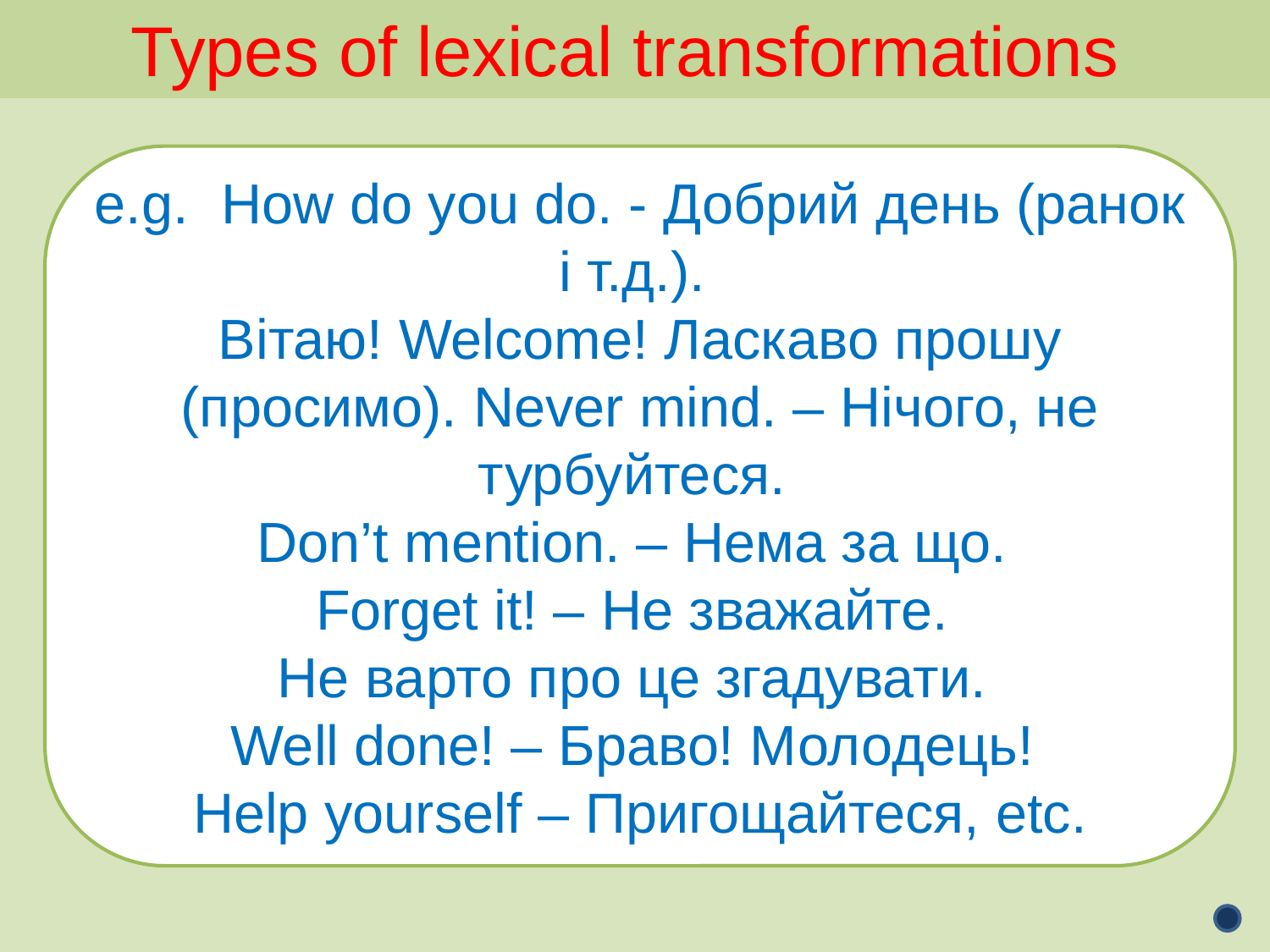

Types of lexical transformations
e.g.	How do you do. - Добрий день (ранок і т.д.).
Вітаю! Welcome! Ласкаво прошу (просимо). Never mind. – Нічого, не турбуйтеся.
Don’t mention. – Нема за що.
Forget it! – Не зважайте.
Не варто про це згадувати.
Well done! – Браво! Молодець!
Help yourself – Пригощайтеся, etc.